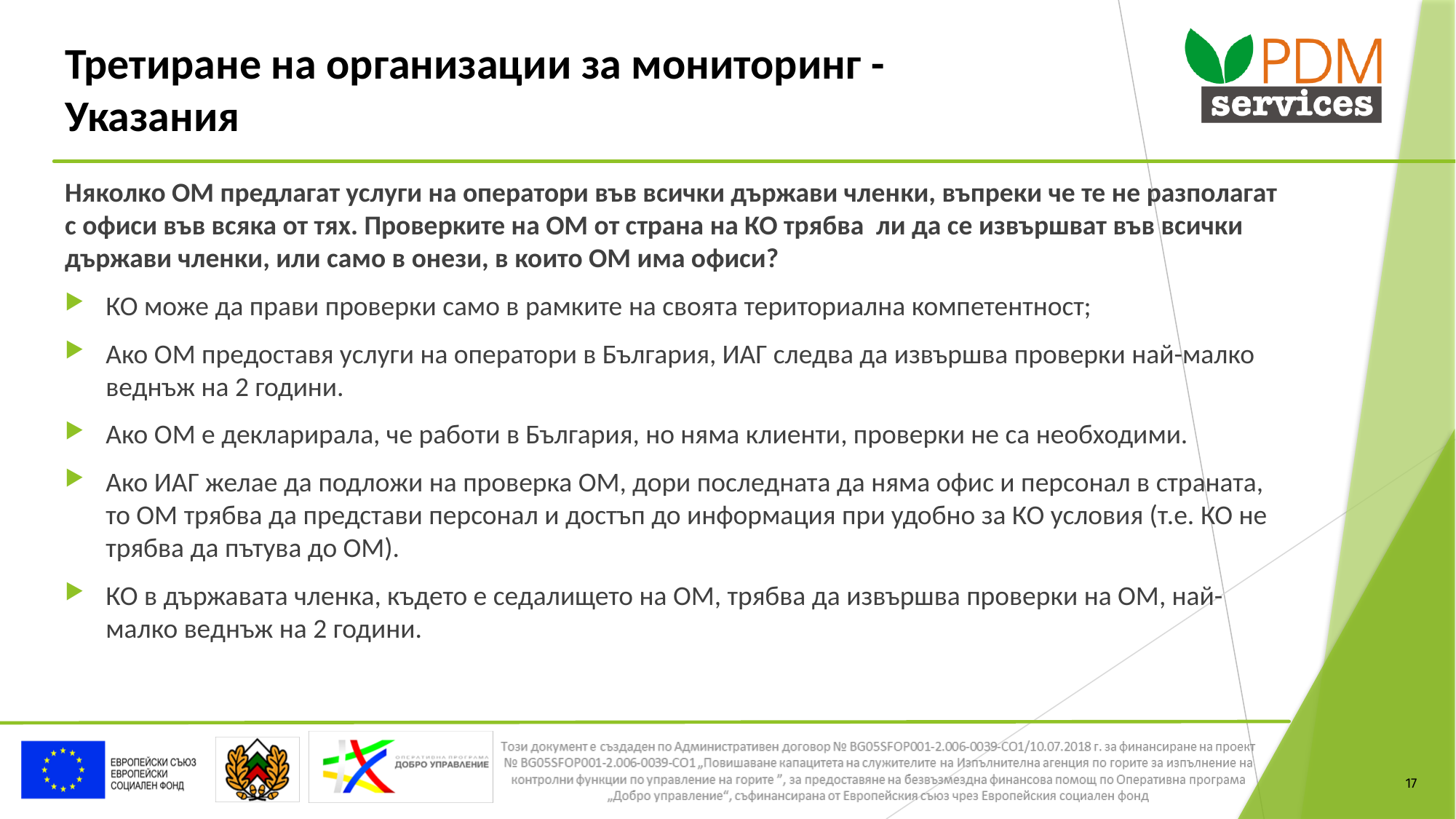

# Третиране на организации за мониторинг - Указания
Няколко ОМ предлагат услуги на оператори във всички държави членки, въпреки че те не разполагат с офиси във всяка от тях. Проверките на ОМ от страна на КО трябва  ли да се извършват във всички държави членки, или само в онези, в които ОМ има офиси?
КО може да прави проверки само в рамките на своята териториална компетентност;
Ако ОМ предоставя услуги на оператори в България, ИАГ следва да извършва проверки най-малко веднъж на 2 години.
Ако ОМ е декларирала, че работи в България, но няма клиенти, проверки не са необходими.
Ако ИАГ желае да подложи на проверка ОМ, дори последната да няма офис и персонал в страната, то ОМ трябва да представи персонал и достъп до информация при удобно за КО условия (т.е. КО не трябва да пътува до ОМ).
КО в държавата членка, където е седалището на ОМ, трябва да извършва проверки на ОМ, най-малко веднъж на 2 години.
17